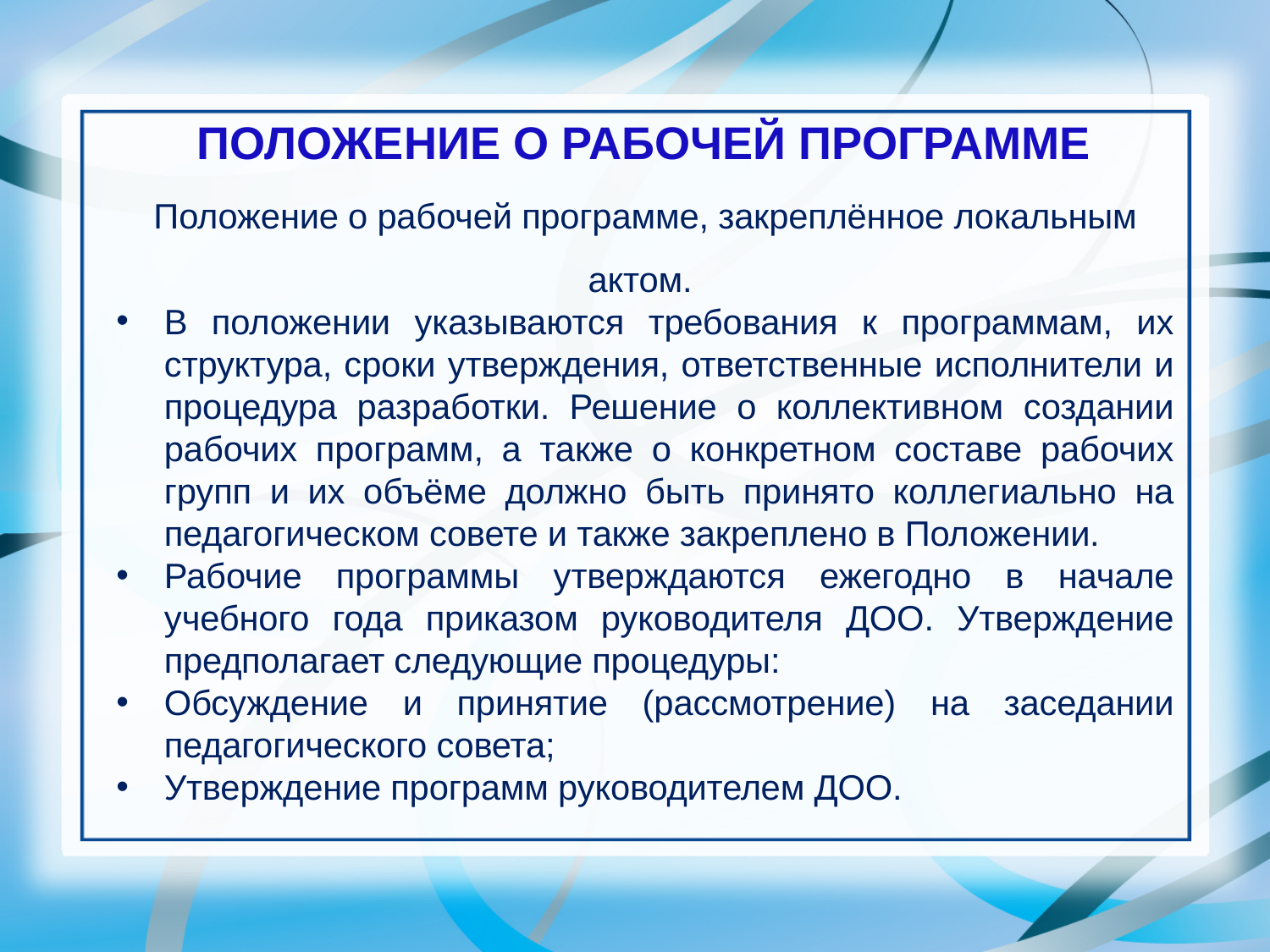

# ПОЛОЖЕНИЕ О РАБОЧЕЙ ПРОГРАММЕ
Положение о рабочей программе, закреплённое локальным актом.
В положении указываются требования к программам, их структура, сроки утверждения, ответственные исполнители и процедура разработки. Решение о коллективном создании рабочих программ, а также о конкретном составе рабочих групп и их объёме должно быть принято коллегиально на педагогическом совете и также закреплено в Положении.
Рабочие программы утверждаются ежегодно в начале учебного года приказом руководителя ДОО. Утверждение предполагает следующие процедуры:
Обсуждение и принятие (рассмотрение) на заседании педагогического совета;
Утверждение программ руководителем ДОО.